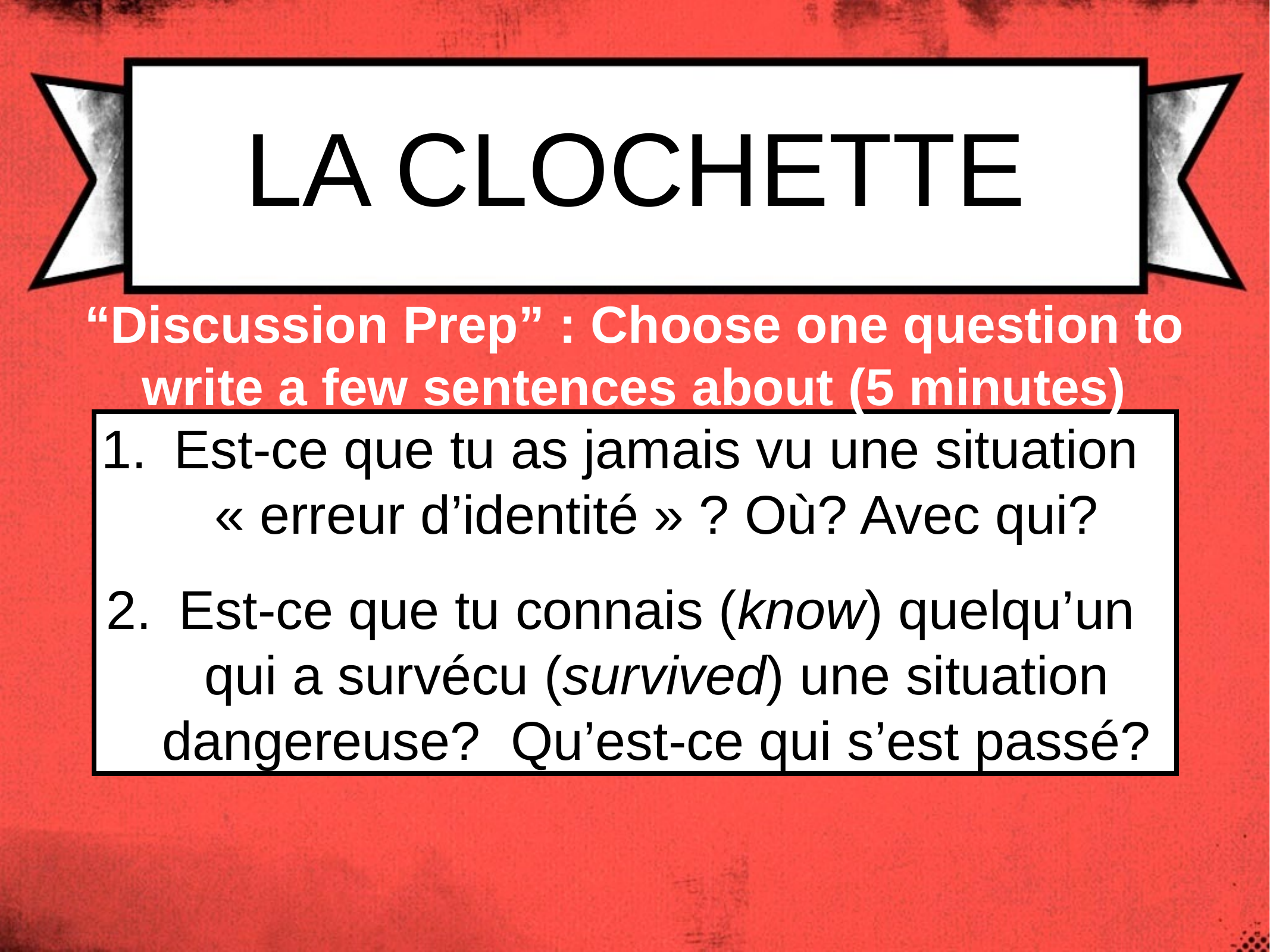

# LA CLOCHETTE
“Discussion Prep” : Choose one question to write a few sentences about (5 minutes)
Est-ce que tu as jamais vu une situation « erreur d’identité » ? Où? Avec qui?
Est-ce que tu connais (know) quelqu’un qui a survécu (survived) une situation dangereuse?  Qu’est-ce qui s’est passé?